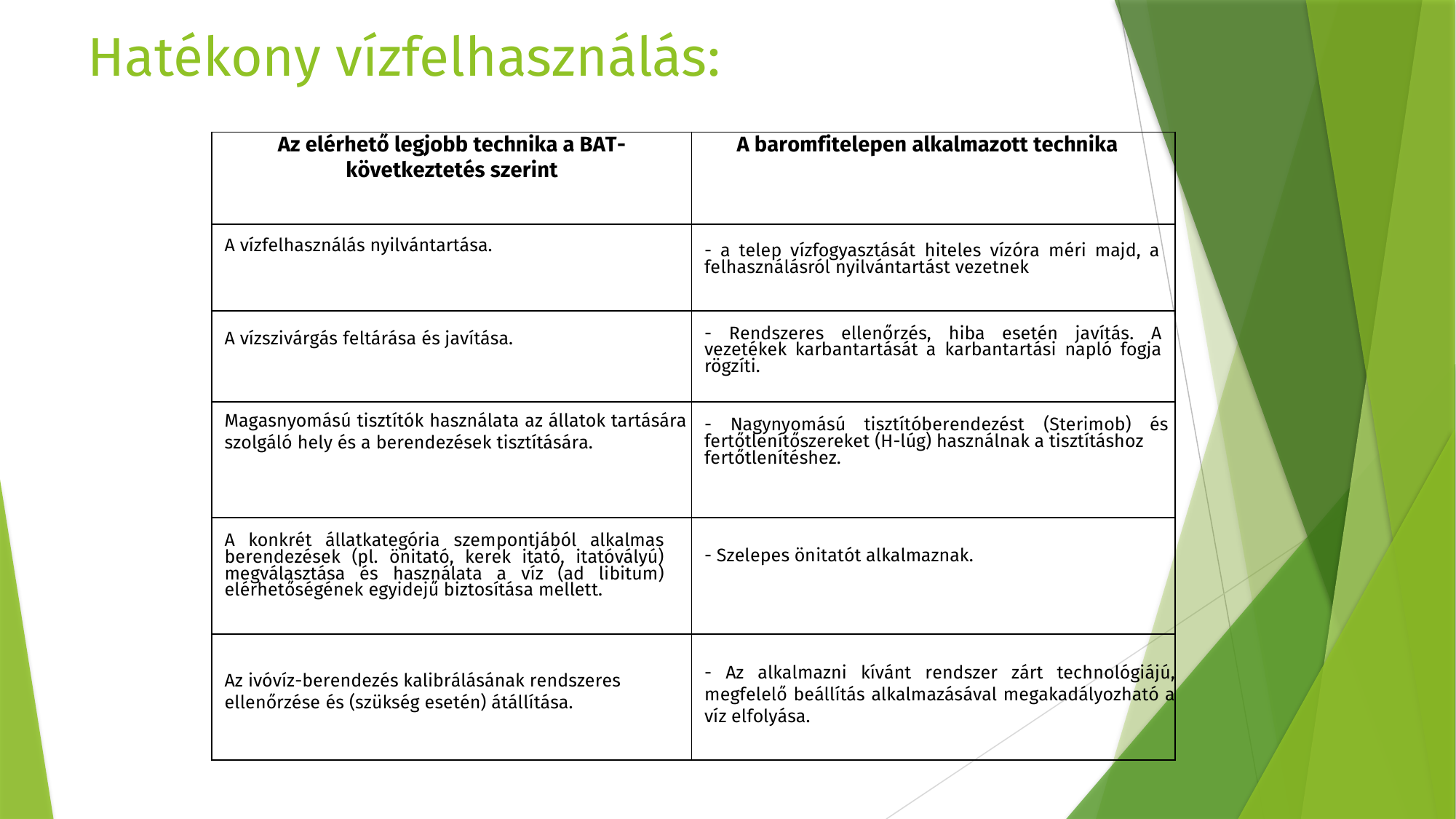

# Hatékony vízfelhasználás:
| Az elérhető legjobb technika a BAT-következtetés szerint | A baromfitelepen alkalmazott technika |
| --- | --- |
| A vízfelhasználás nyilvántartása. | - a telep vízfogyasztását hiteles vízóra méri majd, a felhasználásról nyilvántartást vezetnek |
| A vízszivárgás feltárása és javítása. | - Rendszeres ellenőrzés, hiba esetén javítás. A vezetékek karbantartását a karbantartási napló fogja rögzíti. |
| Magasnyomású tisztítók használata az állatok tartására szolgáló hely és a berendezések tisztítására. | - Nagynyomású tisztítóberendezést (Sterimob) és fertőtlenítőszereket (H-lúg) használnak a tisztításhoz fertőtlenítéshez. |
| A konkrét állatkategória szempontjából alkalmas berendezések (pl. önitató, kerek itató, itatóvályú) megválasztása és használata a víz (ad libitum) elérhetőségének egyidejű biztosítása mellett. | - Szelepes önitatót alkalmaznak. |
| Az ivóvíz-berendezés kalibrálásának rendszeres ellenőrzése és (szükség esetén) átállítása. | - Az alkalmazni kívánt rendszer zárt technológiájú, megfelelő beállítás alkalmazásával megakadályozható a víz elfolyása. |